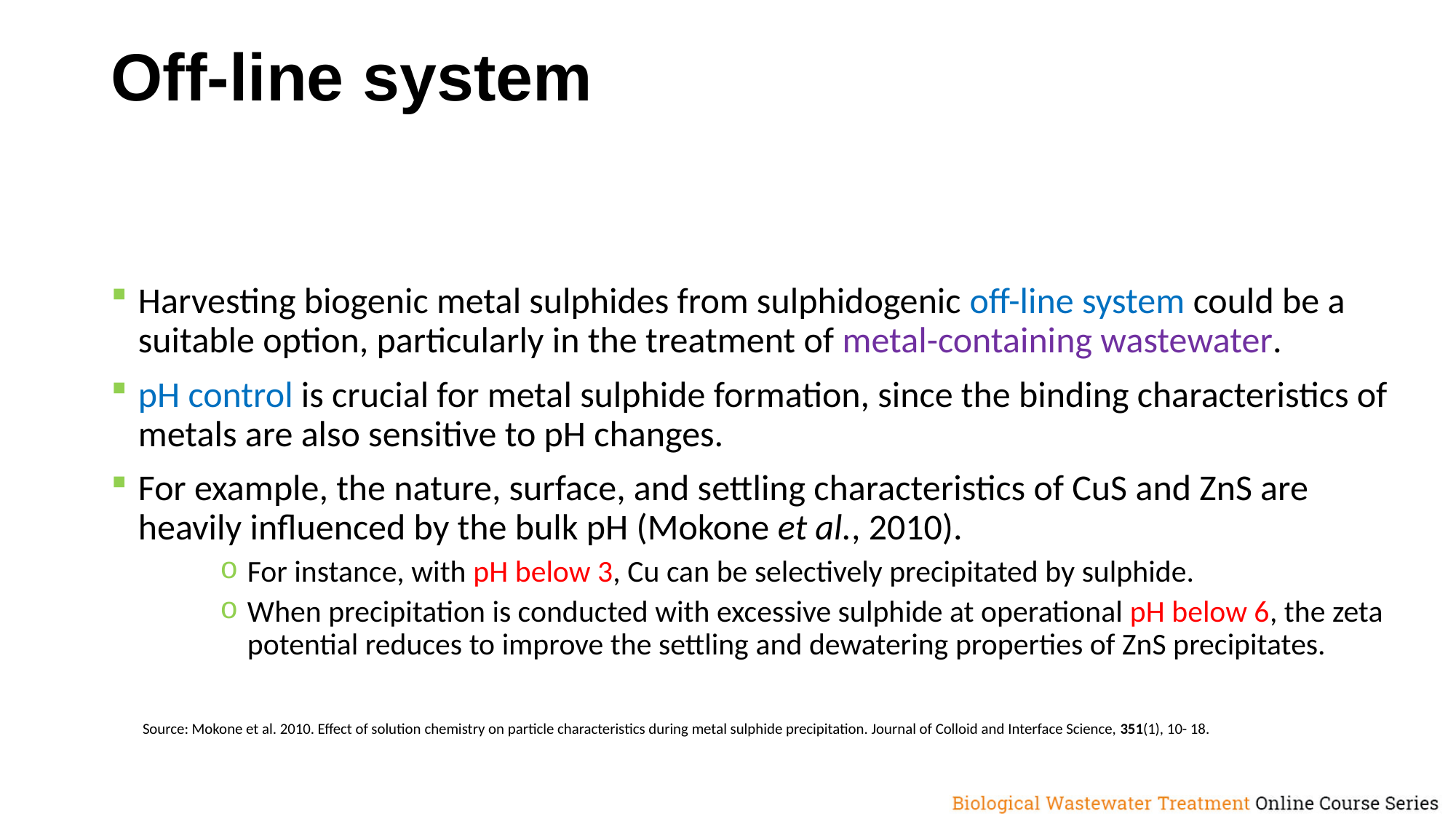

# Off-line system
Harvesting biogenic metal sulphides from sulphidogenic off-line system could be a suitable option, particularly in the treatment of metal-containing wastewater.
pH control is crucial for metal sulphide formation, since the binding characteristics of metals are also sensitive to pH changes.
For example, the nature, surface, and settling characteristics of CuS and ZnS are heavily influenced by the bulk pH (Mokone et al., 2010).
For instance, with pH below 3, Cu can be selectively precipitated by sulphide.
When precipitation is conducted with excessive sulphide at operational pH below 6, the zeta potential reduces to improve the settling and dewatering properties of ZnS precipitates.
Source: Mokone et al. 2010. Effect of solution chemistry on particle characteristics during metal sulphide precipitation. Journal of Colloid and Interface Science, 351(1), 10- 18.